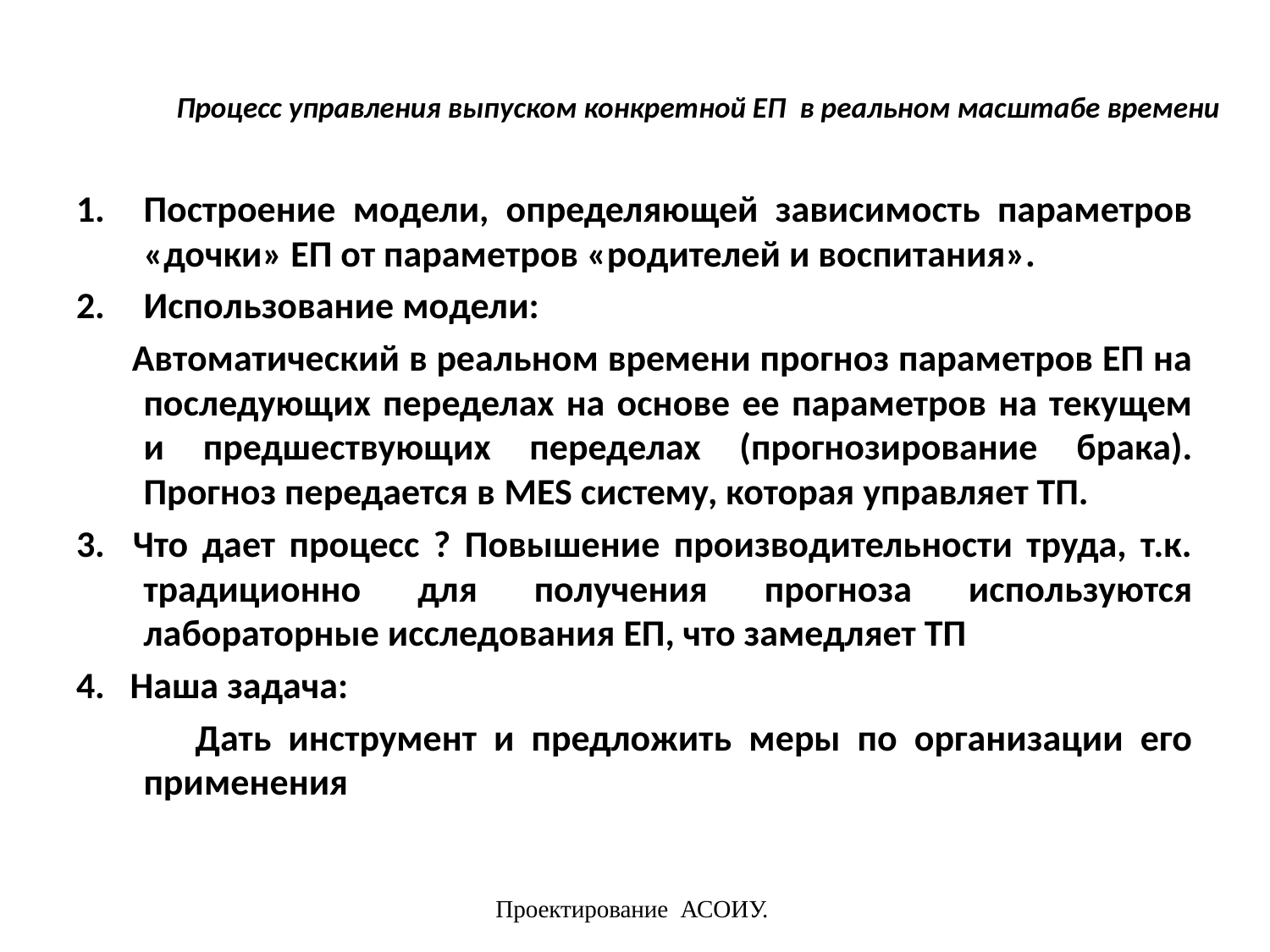

# Процесс управления выпуском конкретной ЕП  в реальном масштабе времени
Построение модели, определяющей зависимость параметров «дочки» ЕП от параметров «родителей и воспитания».
Использование модели:
      Автоматический в реальном времени прогноз параметров ЕП на последующих переделах на основе ее параметров на текущем и предшествующих переделах (прогнозирование брака). Прогноз передается в MES систему, которая управляет ТП.
3.  Что дает процесс ? Повышение производительности труда, т.к. традиционно для получения прогноза используются лабораторные исследования ЕП, что замедляет ТП
4.   Наша задача:
       Дать инструмент и предложить меры по организации его применения

Проектирование  АСОИУ.